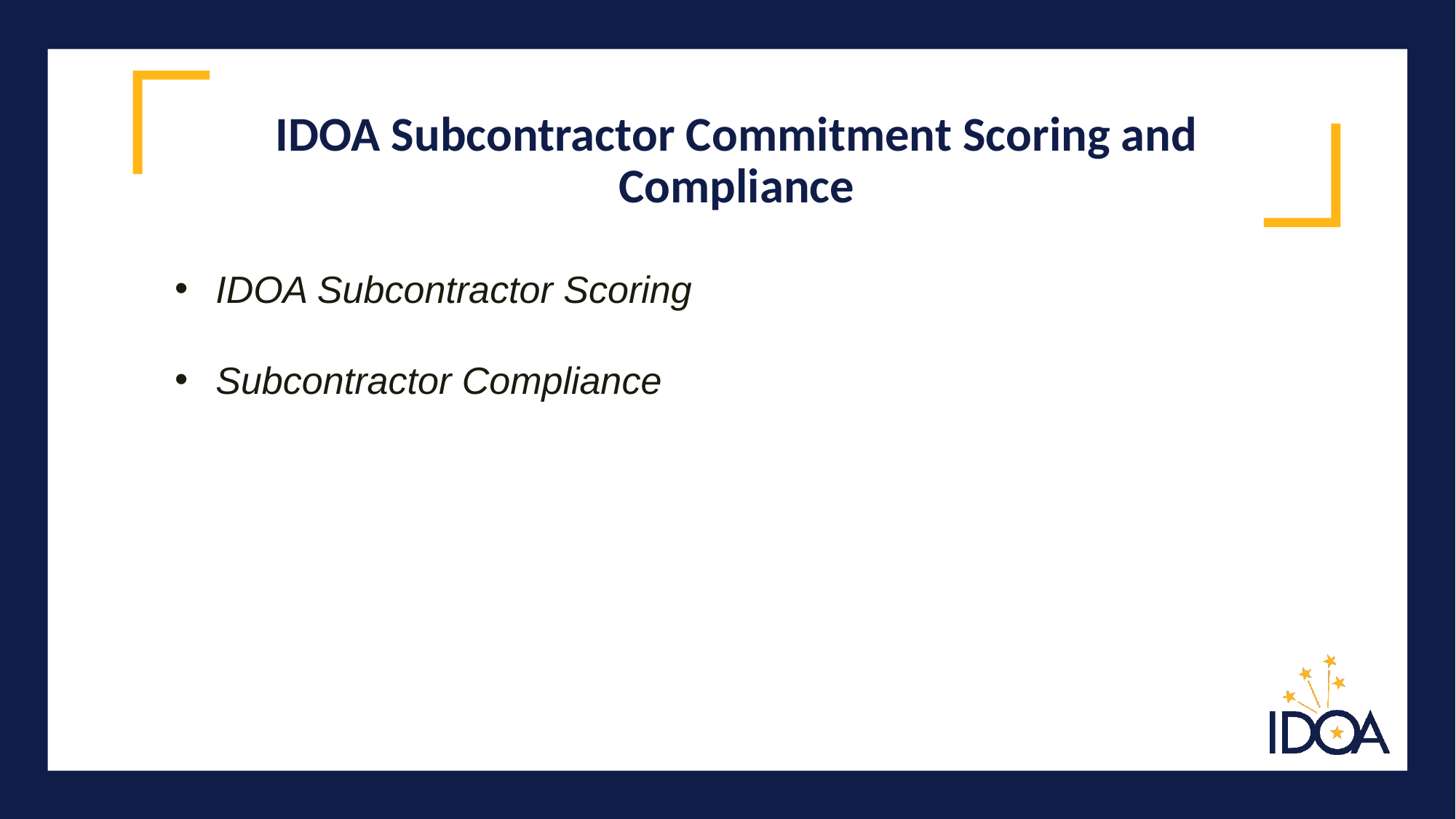

# IDOA Subcontractor Commitment Scoring and Compliance

IDOA Subcontractor Scoring

Subcontractor Compliance